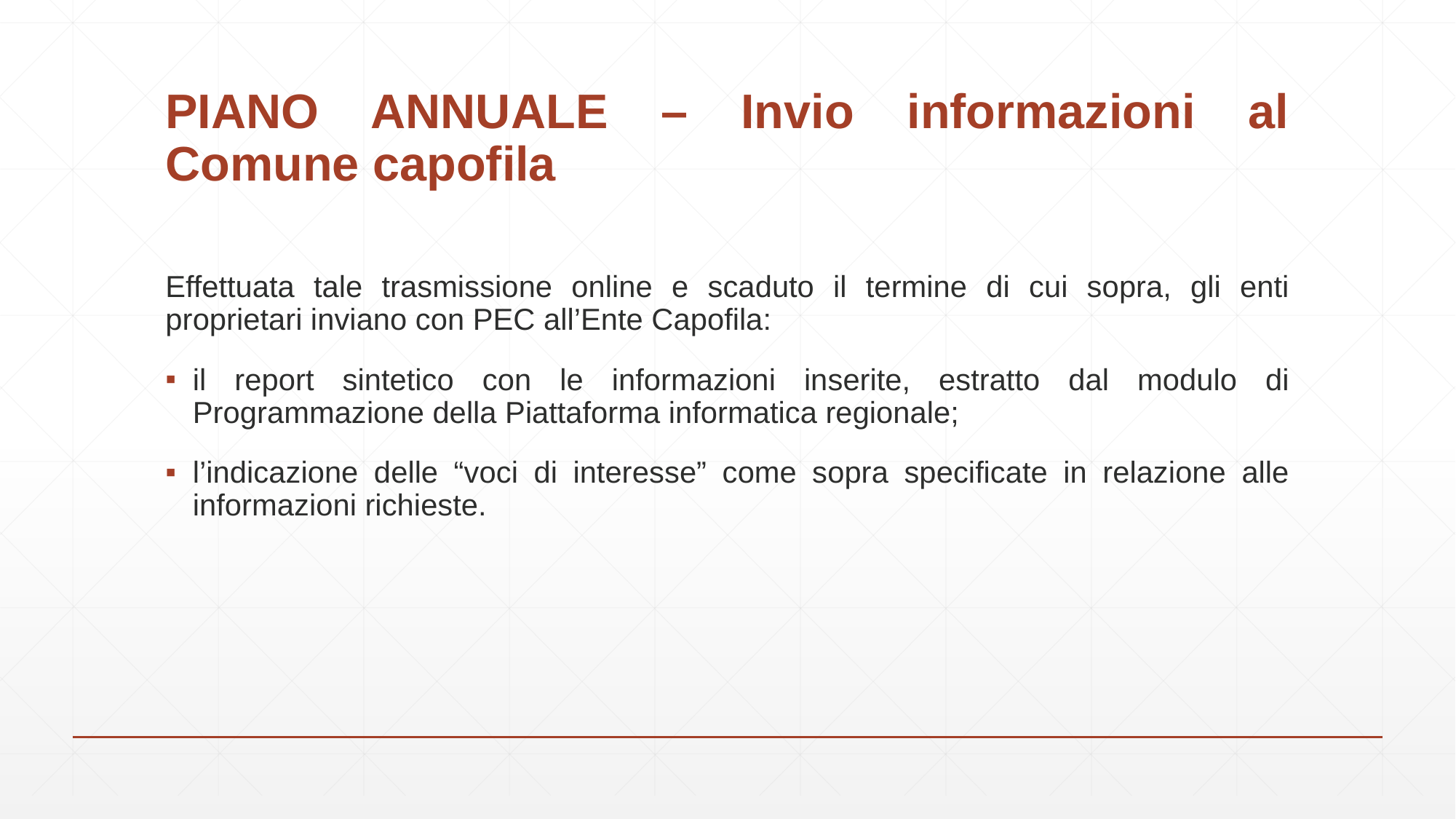

# PIANO ANNUALE – Invio informazioni al Comune capofila

Effettuata tale trasmissione online e scaduto il termine di cui sopra, gli enti proprietari inviano con PEC all’Ente Capofila:
il report sintetico con le informazioni inserite, estratto dal modulo di Programmazione della Piattaforma informatica regionale;
l’indicazione delle “voci di interesse” come sopra specificate in relazione alle informazioni richieste.